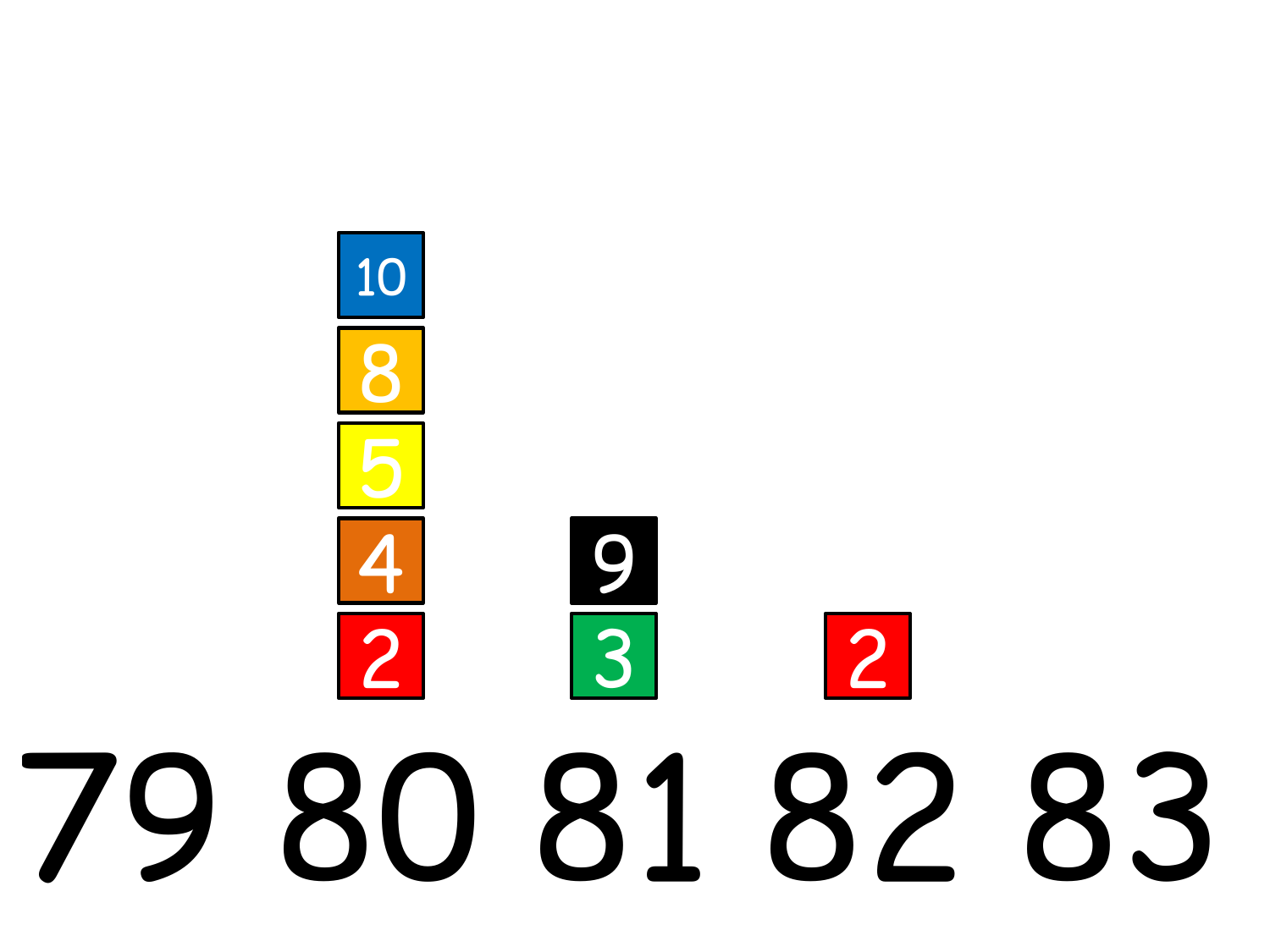

10
8
5
4
2
9
3
2
 79 80 81 82 83